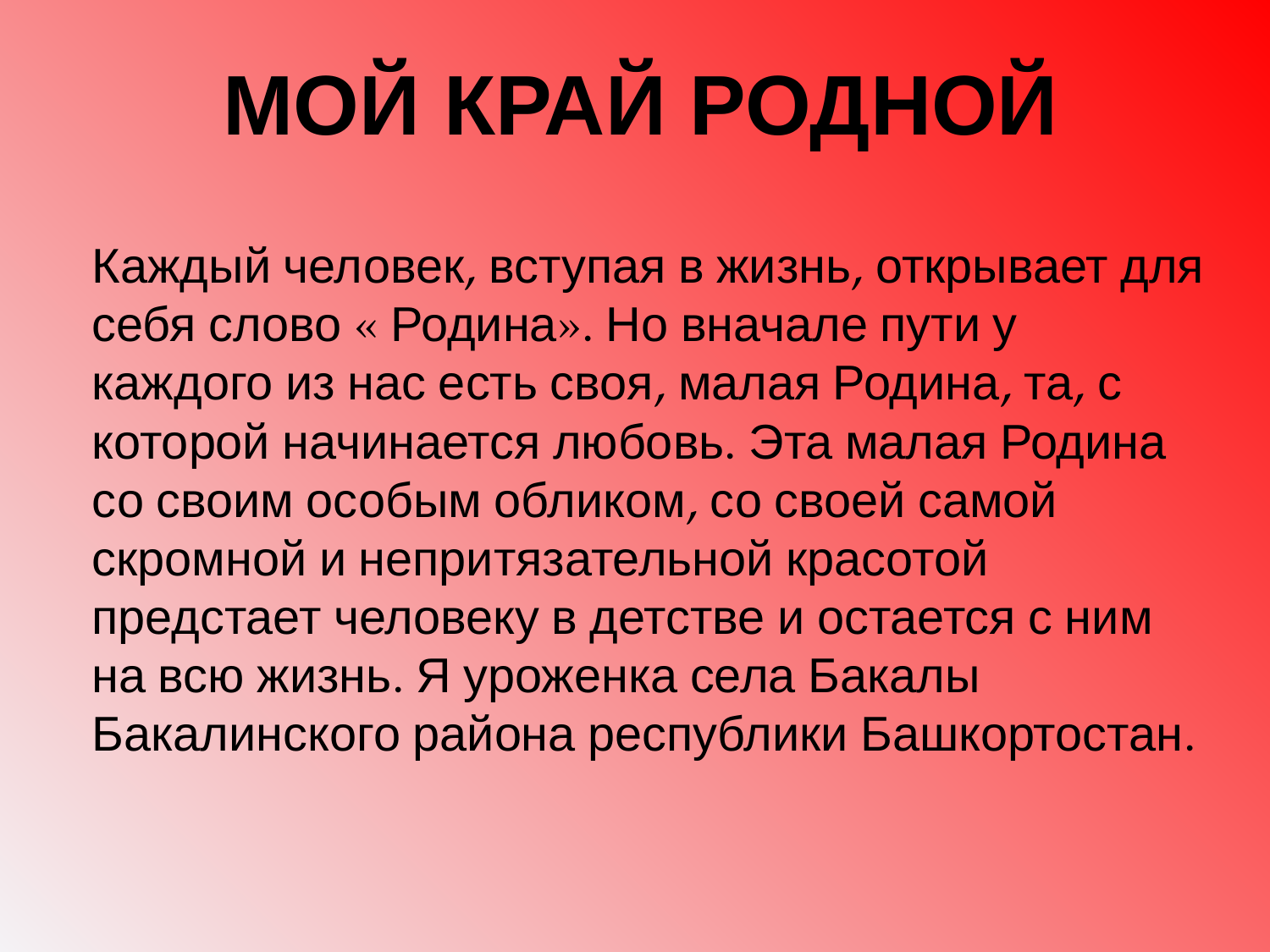

# Мой край родной
Каждый человек, вступая в жизнь, открывает для себя слово « Родина». Но вначале пути у каждого из нас есть своя, малая Родина, та, с которой начинается любовь. Эта малая Родина со своим особым обликом, со своей самой скромной и непритязательной красотой предстает человеку в детстве и остается с ним на всю жизнь. Я уроженка села Бакалы Бакалинского района республики Башкортостан.